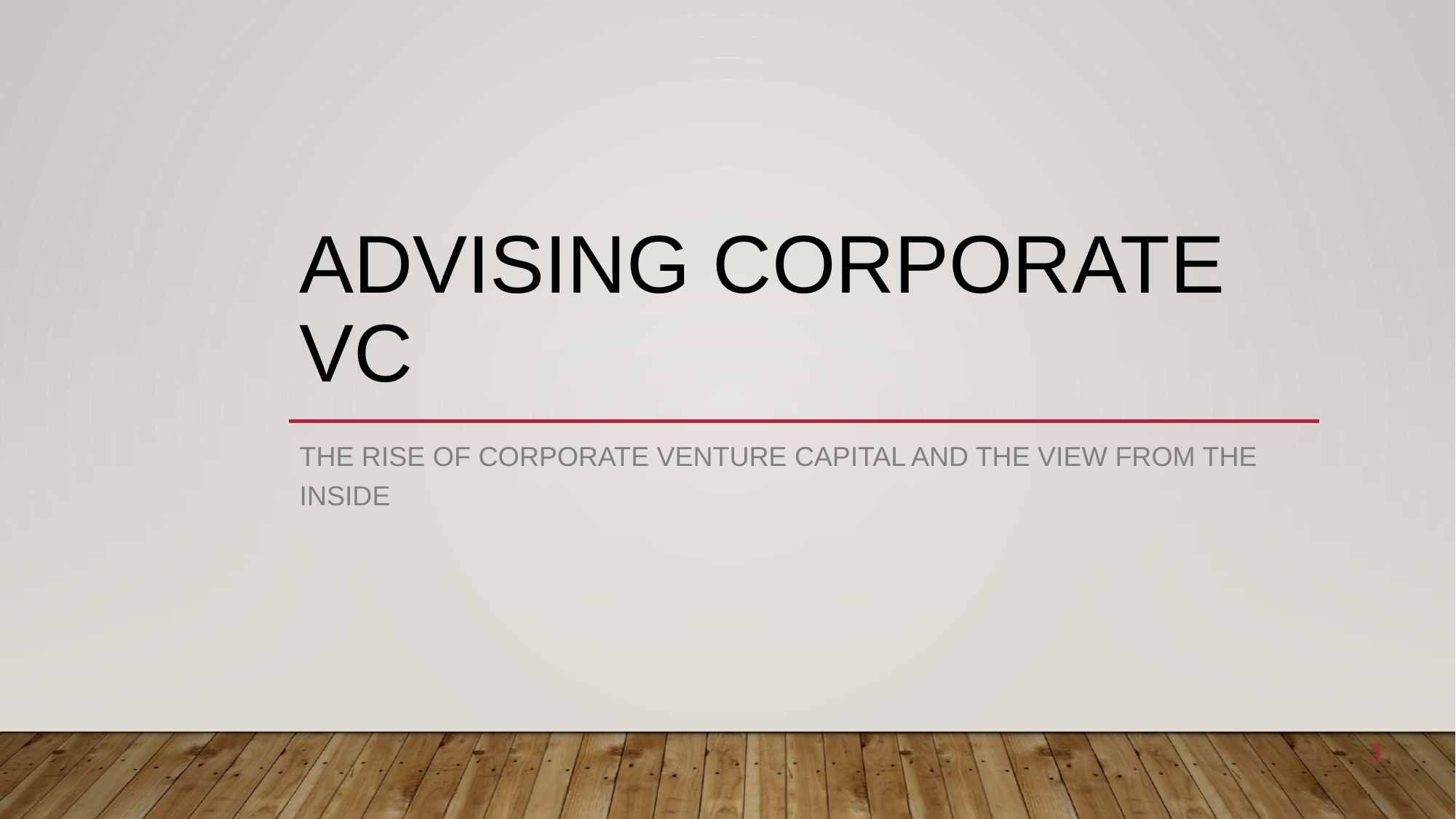

# Advising Corporate VC
The Rise of Corporate Venture Capital and the View from the Inside
1